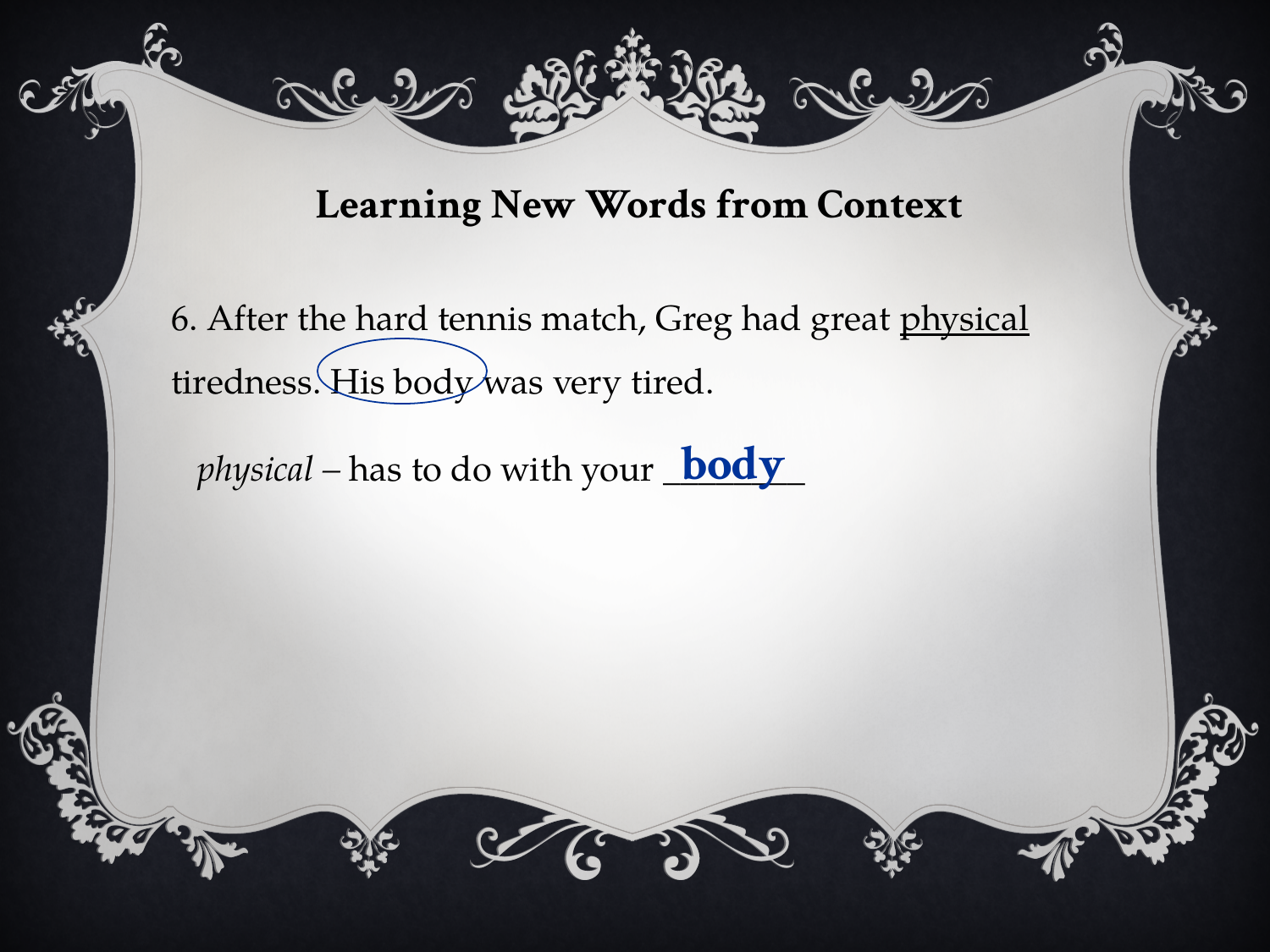

Learning New Words from Context
6. After the hard tennis match, Greg had great physical tiredness. His body was very tired.

   physical – has to do with your ________

body